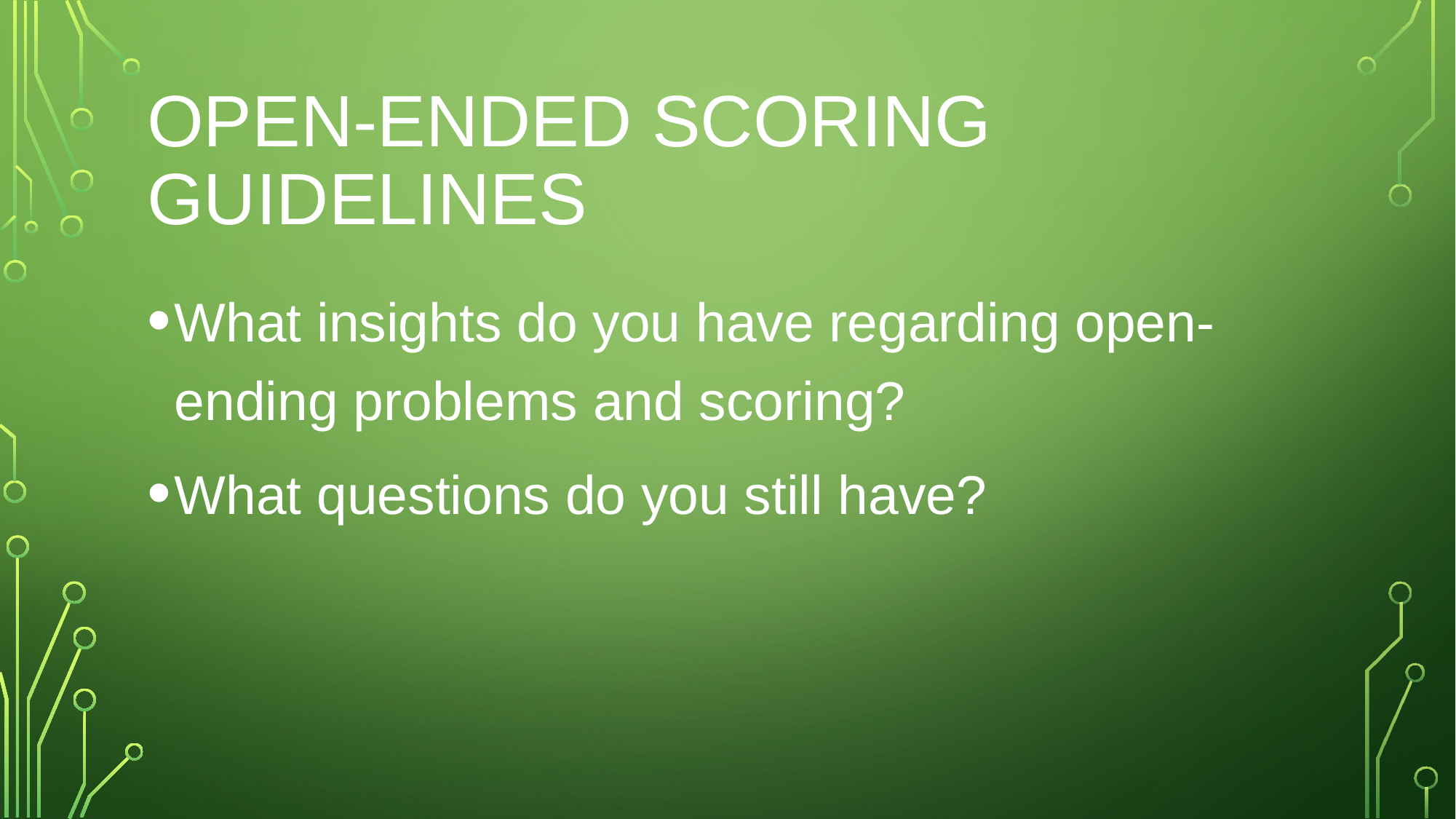

# Open-ended scoring guidelines
What insights do you have regarding open-ending problems and scoring?
What questions do you still have?